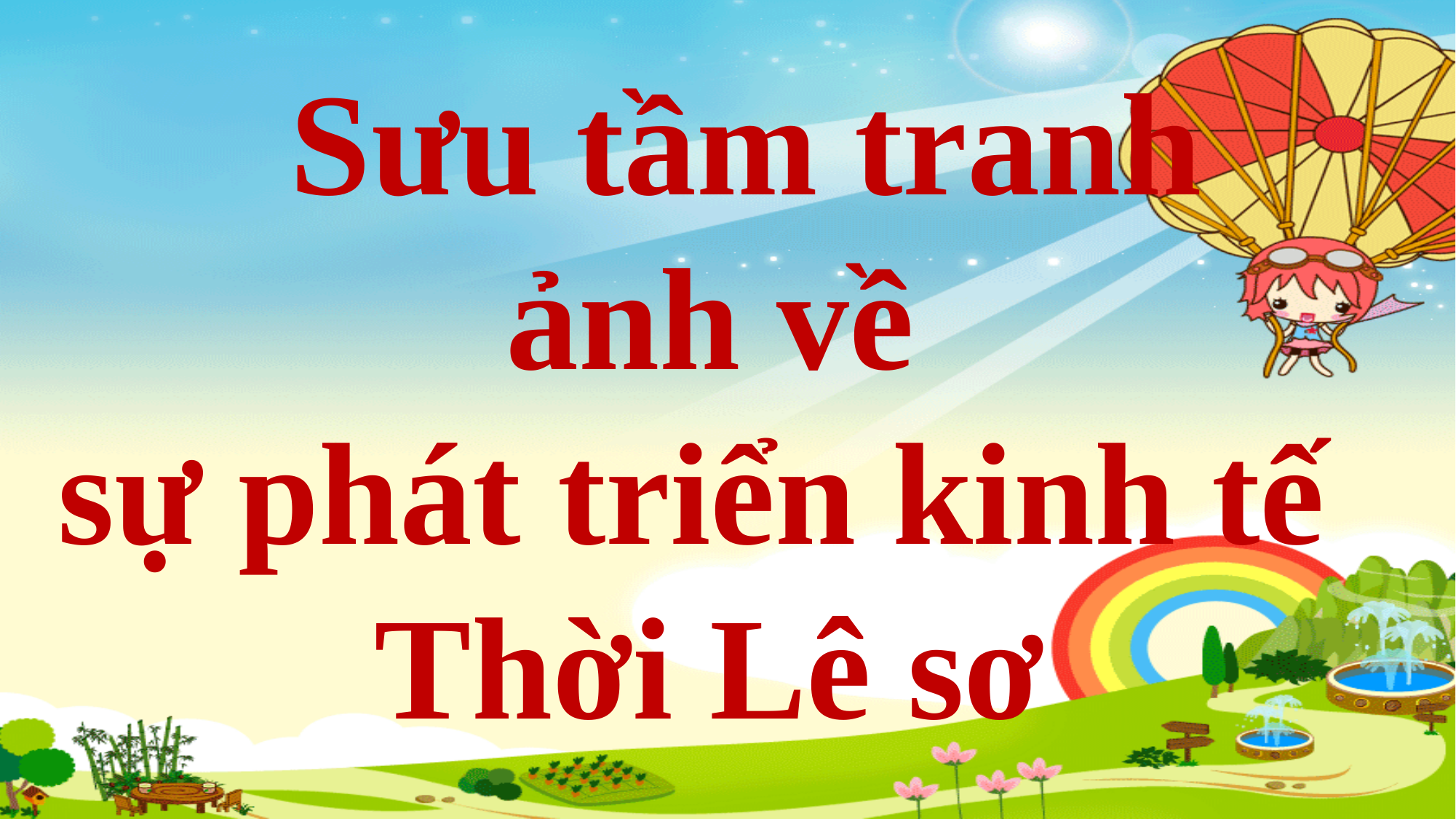

Sưu tầm tranh
 ảnh về
sự phát triển kinh tế
Thời Lê sơ